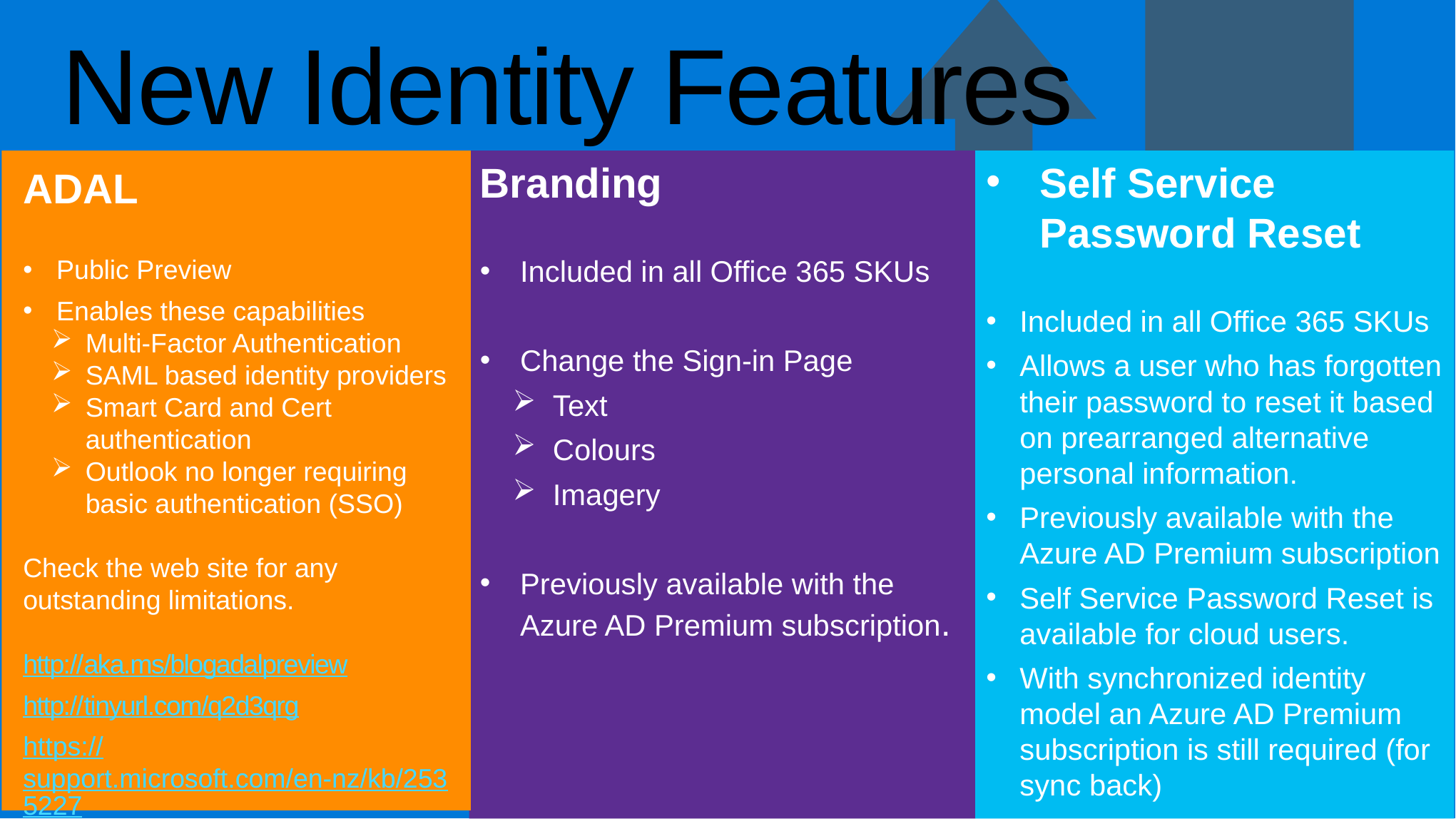

# New Identity Features
ADAL

Public Preview
Enables these capabilities
Multi-Factor Authentication
SAML based identity providers
Smart Card and Cert authentication
Outlook no longer requiring basic authentication (SSO)

Check the web site for any outstanding limitations.

http://aka.ms/blogadalpreview
http://tinyurl.com/q2d3qrg
https://support.microsoft.com/en-nz/kb/2535227
Branding

Included in all Office 365 SKUs

Change the Sign-in Page
Text
Colours
Imagery

Previously available with the Azure AD Premium subscription.
Self Service Password Reset

Included in all Office 365 SKUs
Allows a user who has forgotten their password to reset it based on prearranged alternative personal information.
Previously available with the Azure AD Premium subscription
Self Service Password Reset is available for cloud users.
With synchronized identity model an Azure AD Premium subscription is still required (for sync back)